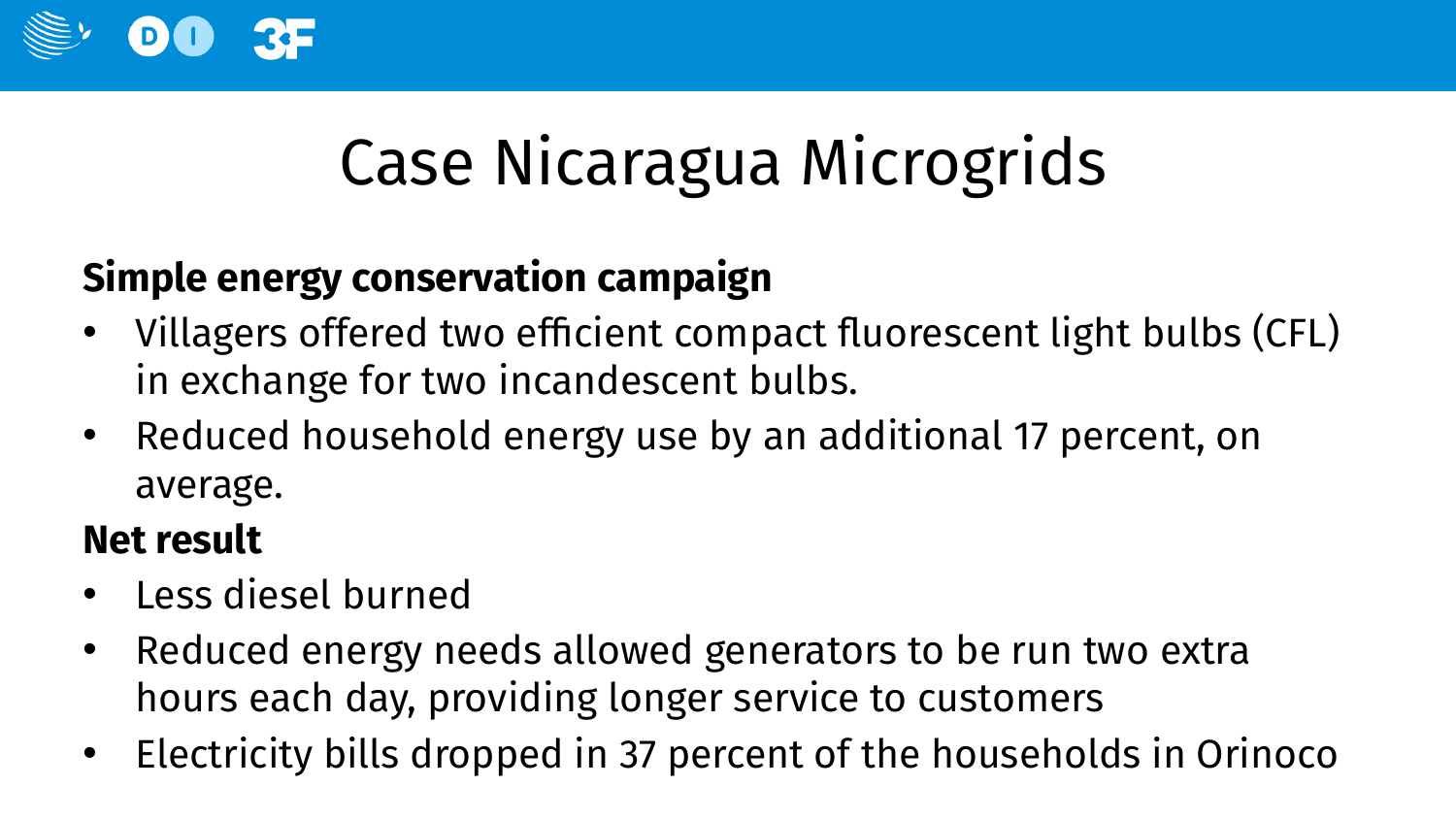

# Case Nicaragua Microgrids
Simple energy conservation campaign
Villagers offered two efficient compact fluorescent light bulbs (CFL) in exchange for two incandescent bulbs.
Reduced household energy use by an additional 17 percent, on average.
Net result
Less diesel burned
Reduced energy needs allowed generators to be run two extra hours each day, providing longer service to customers
Electricity bills dropped in 37 percent of the households in Orinoco